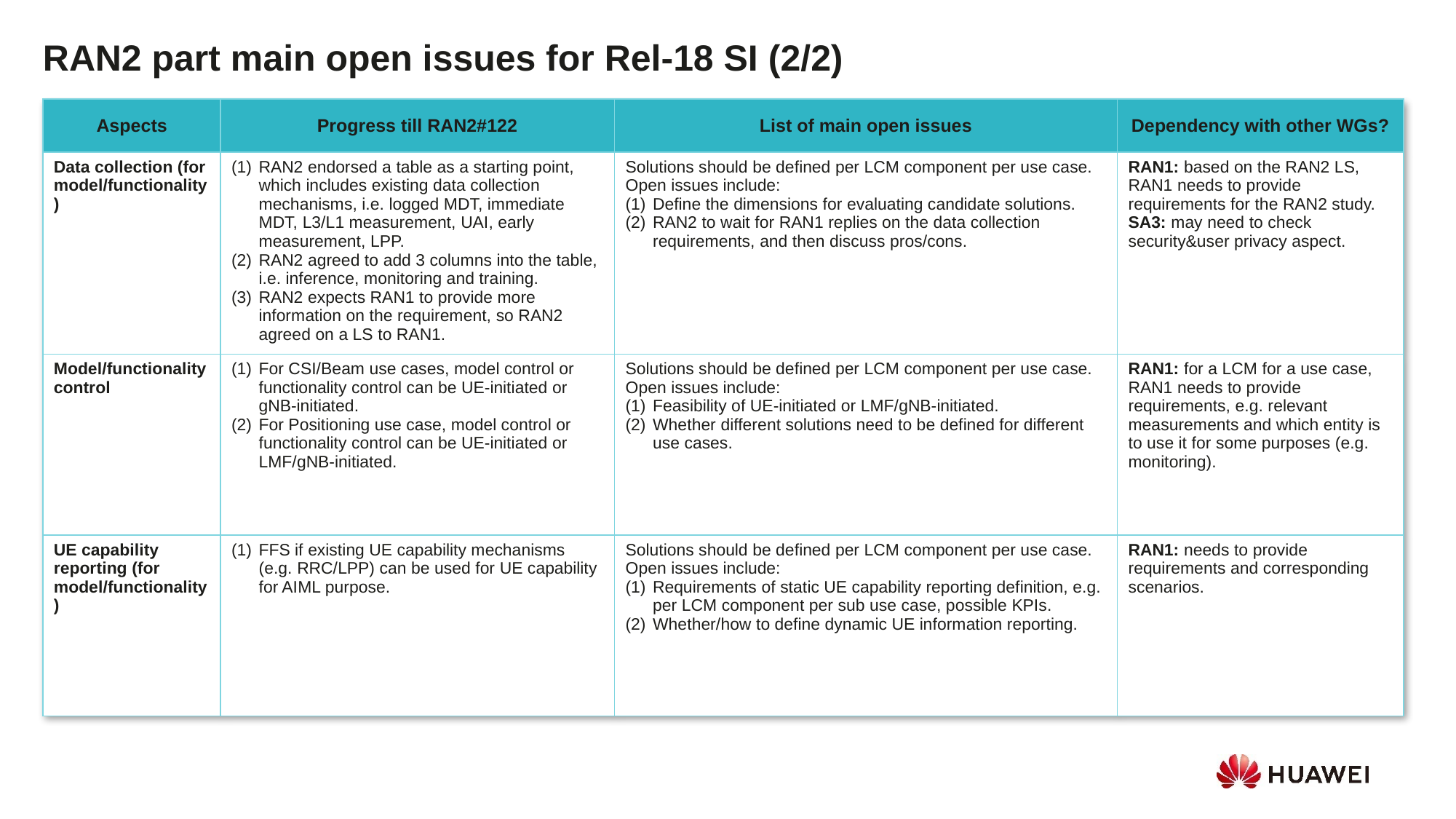

RAN2 part main open issues for Rel-18 SI (2/2)
| Aspects | Progress till RAN2#122 | List of main open issues | Dependency with other WGs? |
| --- | --- | --- | --- |
| Data collection (for model/functionality) | RAN2 endorsed a table as a starting point, which includes existing data collection mechanisms, i.e. logged MDT, immediate MDT, L3/L1 measurement, UAI, early measurement, LPP. RAN2 agreed to add 3 columns into the table, i.e. inference, monitoring and training. RAN2 expects RAN1 to provide more information on the requirement, so RAN2 agreed on a LS to RAN1. | Solutions should be defined per LCM component per use case. Open issues include: Define the dimensions for evaluating candidate solutions. RAN2 to wait for RAN1 replies on the data collection requirements, and then discuss pros/cons. | RAN1: based on the RAN2 LS, RAN1 needs to provide requirements for the RAN2 study. SA3: may need to check security&user privacy aspect. |
| Model/functionality control | For CSI/Beam use cases, model control or functionality control can be UE-initiated or gNB-initiated. For Positioning use case, model control or functionality control can be UE-initiated or LMF/gNB-initiated. | Solutions should be defined per LCM component per use case. Open issues include: Feasibility of UE-initiated or LMF/gNB-initiated. Whether different solutions need to be defined for different use cases. | RAN1: for a LCM for a use case, RAN1 needs to provide requirements, e.g. relevant measurements and which entity is to use it for some purposes (e.g. monitoring). |
| UE capability reporting (for model/functionality) | FFS if existing UE capability mechanisms (e.g. RRC/LPP) can be used for UE capability for AIML purpose. | Solutions should be defined per LCM component per use case. Open issues include: Requirements of static UE capability reporting definition, e.g. per LCM component per sub use case, possible KPIs. Whether/how to define dynamic UE information reporting. | RAN1: needs to provide requirements and corresponding scenarios. |